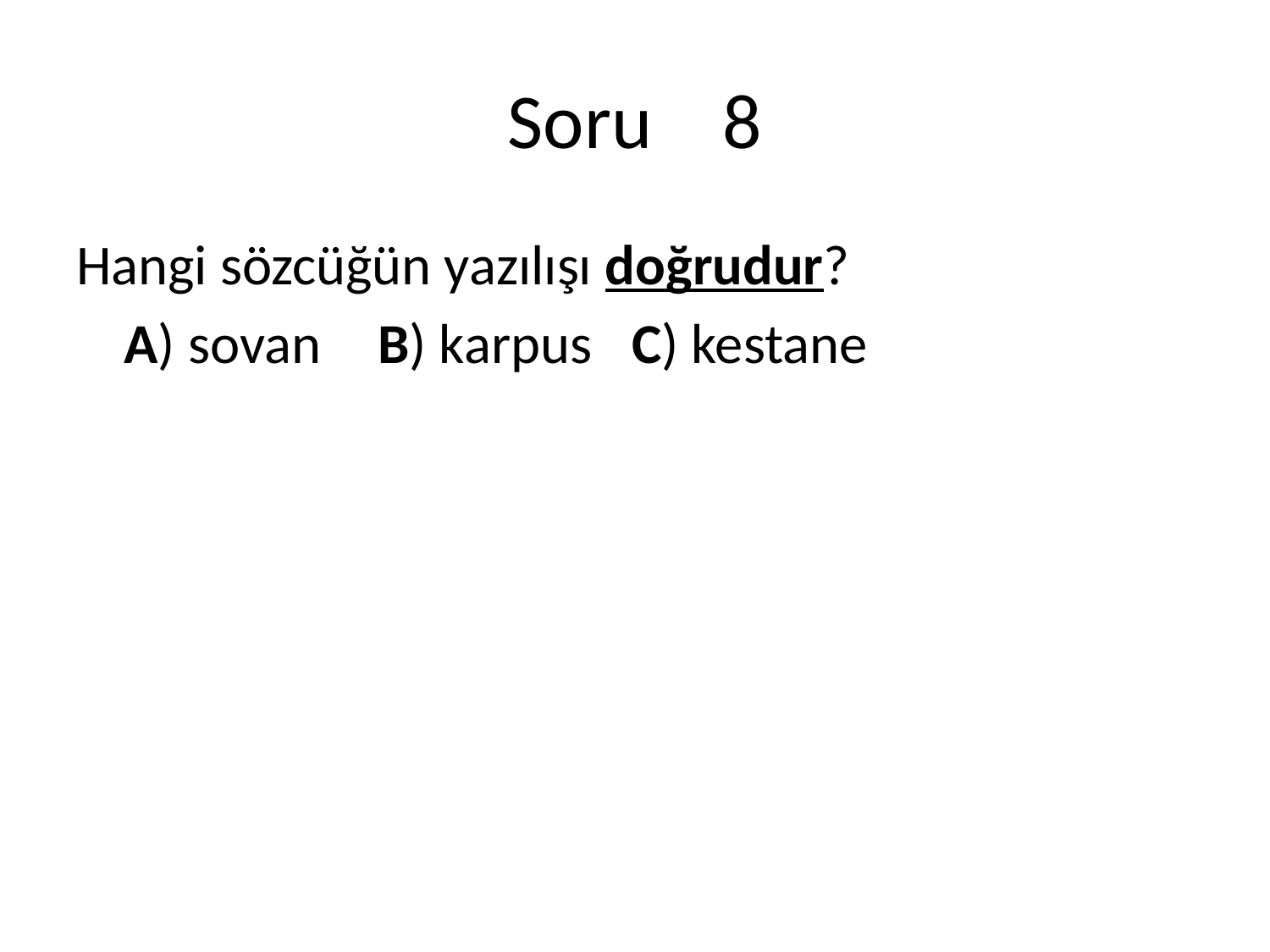

# Soru    8
Hangi sözcüğün yazılışı doğrudur?
	A) sovan	B) karpus	C) kestane